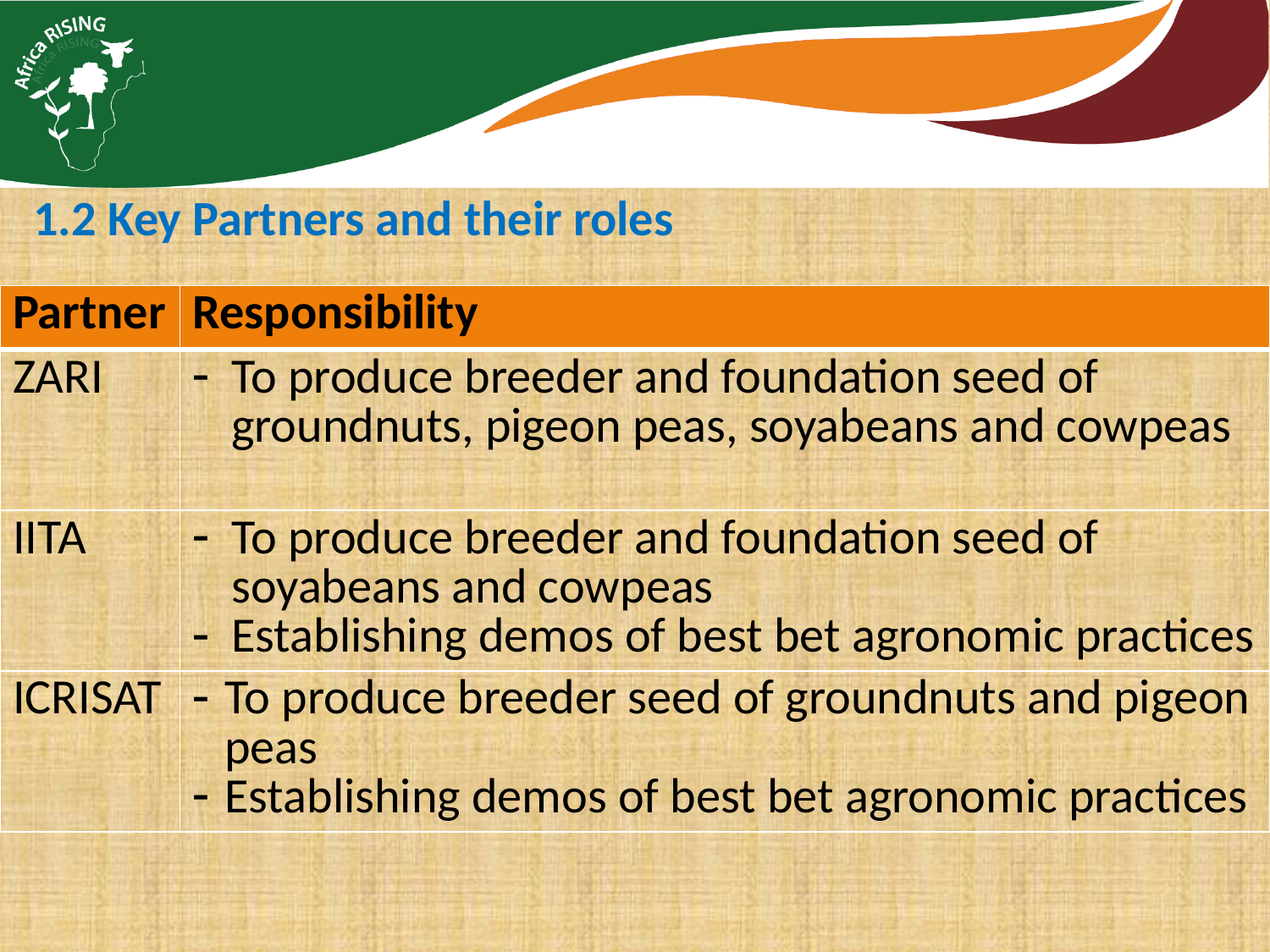

1.2 Key Partners and their roles
| Partner | Responsibility |
| --- | --- |
| ZARI | To produce breeder and foundation seed of groundnuts, pigeon peas, soyabeans and cowpeas |
| IITA | To produce breeder and foundation seed of soyabeans and cowpeas Establishing demos of best bet agronomic practices |
| ICRISAT | To produce breeder seed of groundnuts and pigeon peas Establishing demos of best bet agronomic practices |